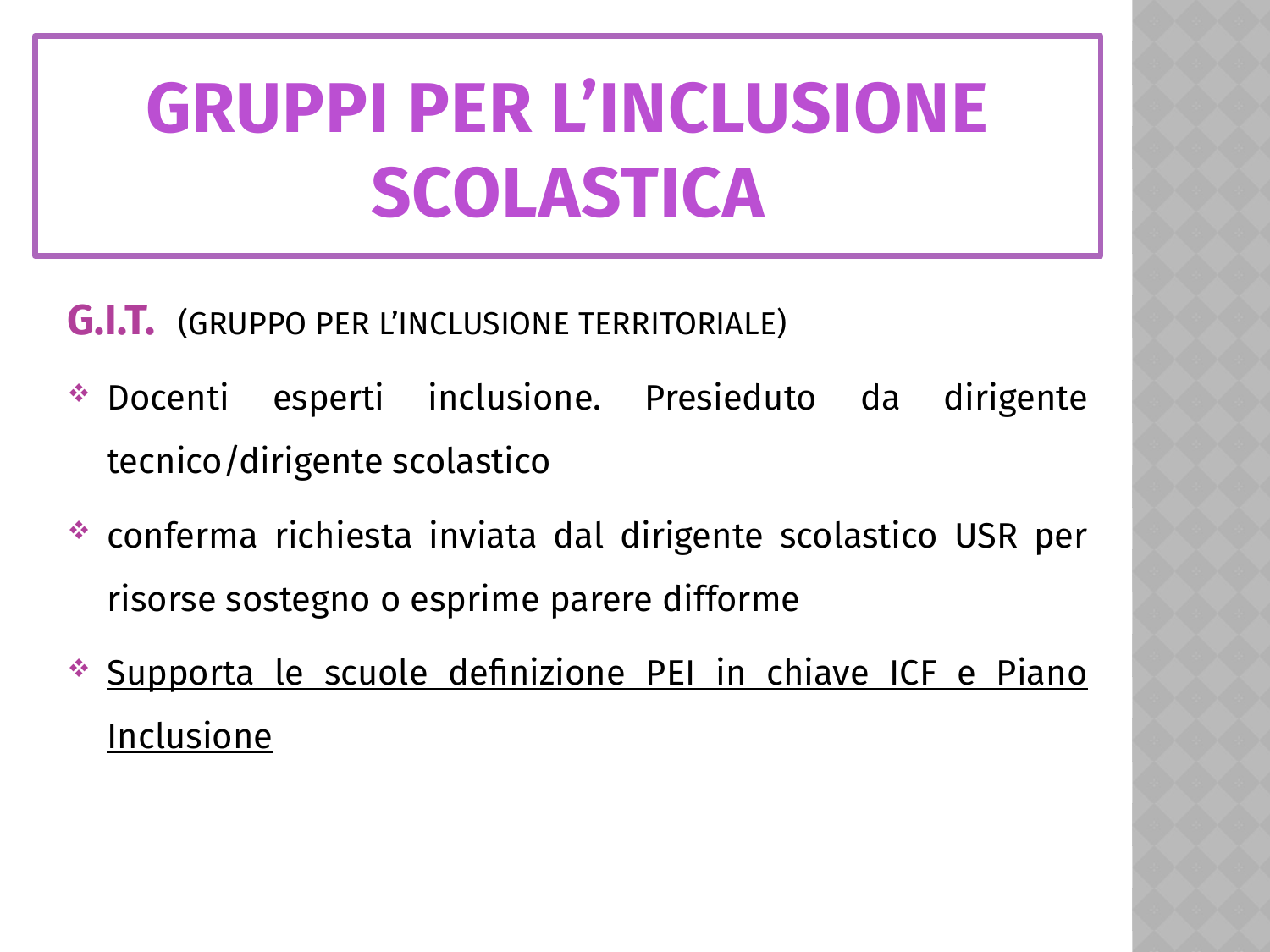

GRUPPI PER L’INCLUSIONE SCOLASTICA
G.I.T.  (GRUPPO PER L’INCLUSIONE TERRITORIALE)
Docenti esperti inclusione. Presieduto da dirigente tecnico/dirigente scolastico
conferma richiesta inviata dal dirigente scolastico USR per risorse sostegno o esprime parere difforme
Supporta le scuole definizione PEI in chiave ICF e Piano Inclusione